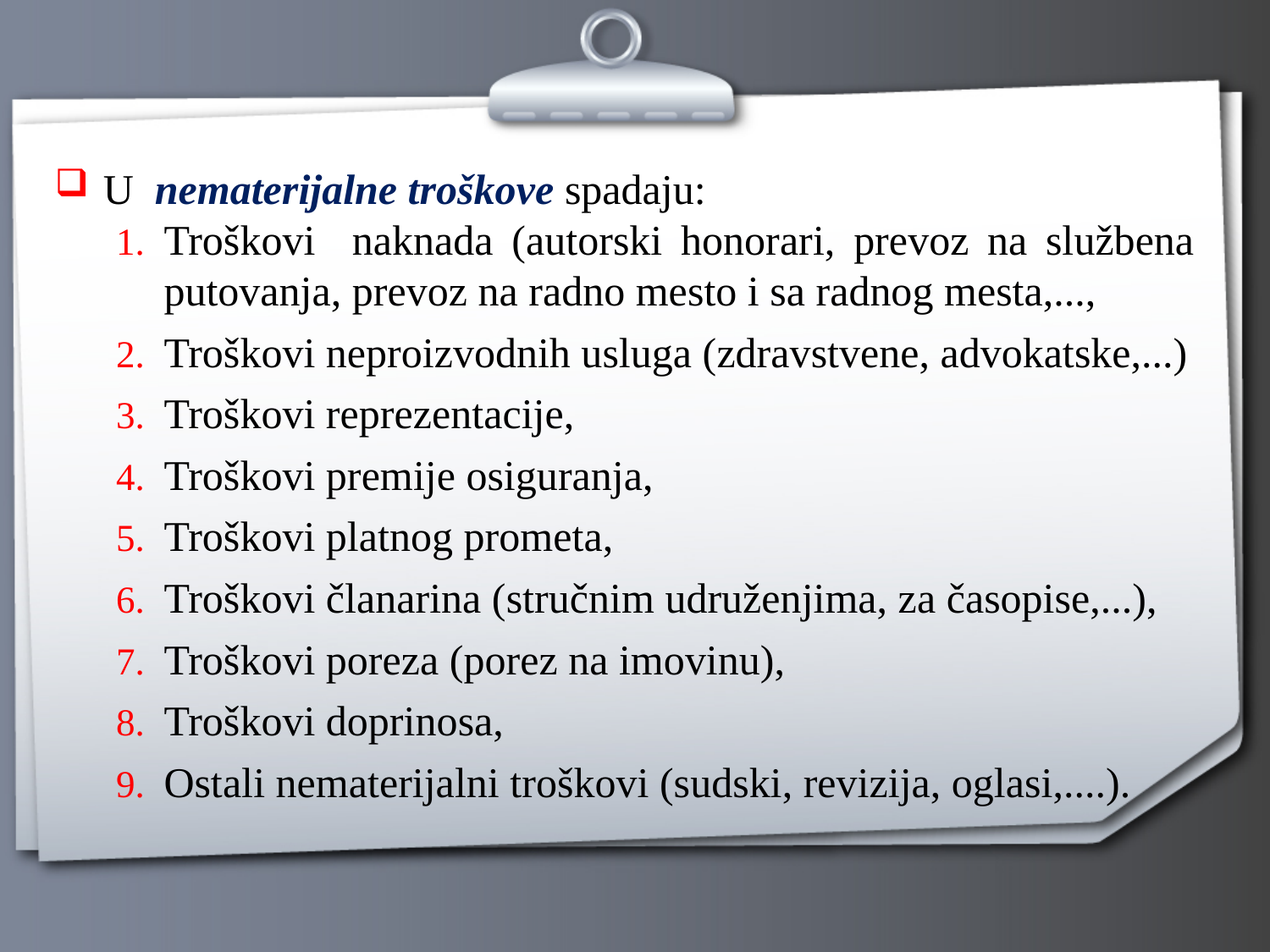

U  nematerijalne troškove spadaju:
Troškovi  naknada (autorski honorari, prevoz na službena putovanja, prevoz na radno mesto i sa radnog mesta,...,
Troškovi neproizvodnih usluga (zdravstvene, advokatske,...)
Troškovi reprezentacije,
Troškovi premije osiguranja,
Troškovi platnog prometa,
Troškovi članarina (stručnim udruženjima, za časopise,...),
Troškovi poreza (porez na imovinu),
Troškovi doprinosa,
Ostali nematerijalni troškovi (sudski, revizija, oglasi,....).